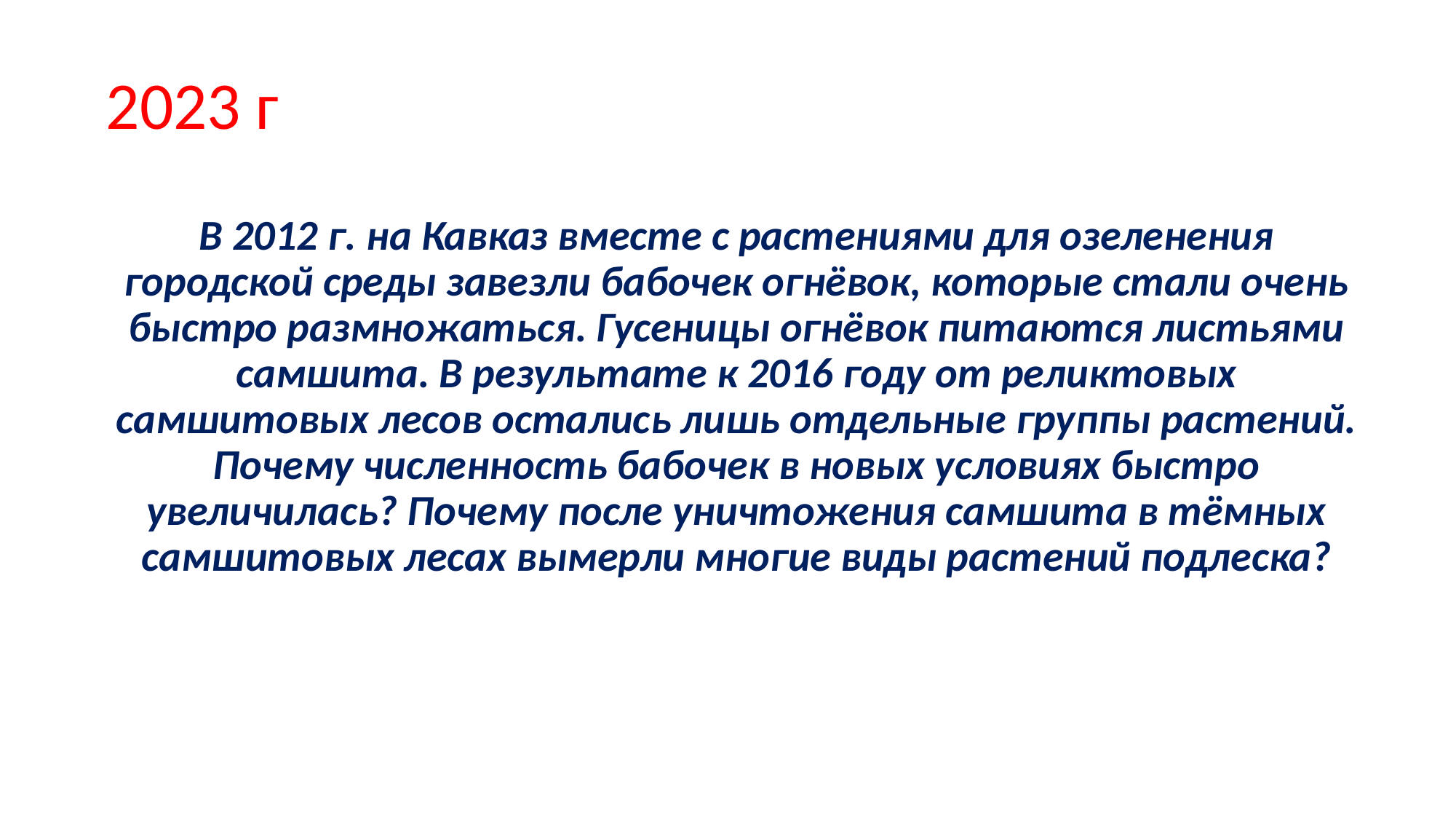

2023 г
# В 2012 г. на Кавказ вместе с растениями для озеленения городской среды завезли бабочек огнёвок, которые стали очень быстро размножаться. Гусеницы огнёвок питаются листьями самшита. В результате к 2016 году от реликтовых самшитовых лесов остались лишь отдельные группы растений. Почему численность бабочек в новых условиях быстро увеличилась? Почему после уничтожения самшита в тёмных самшитовых лесах вымерли многие виды растений подлеска?